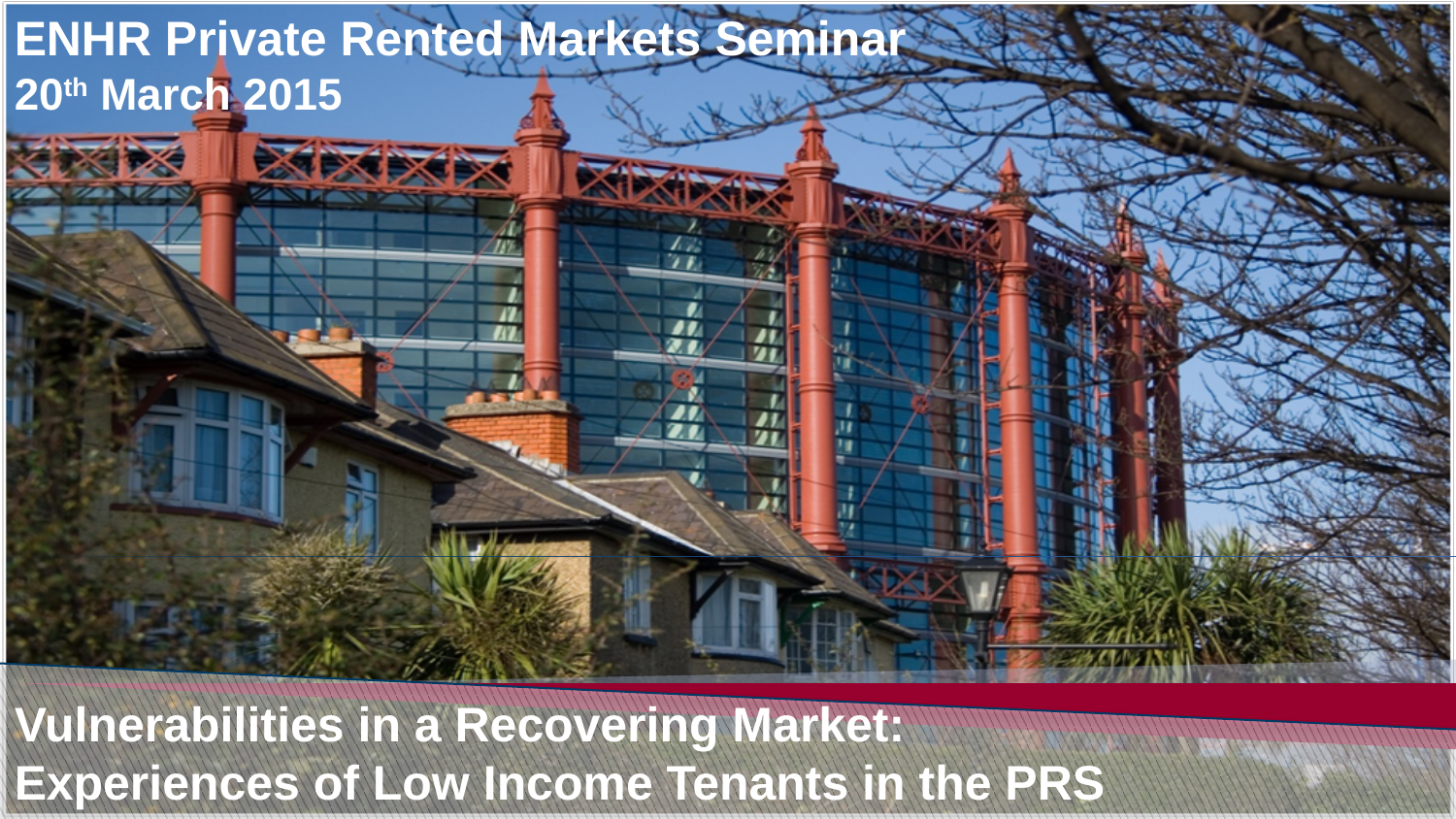

ENHR Private Rented Markets Seminar
20th March 2015
Vulnerabilities in a Recovering Market:
Experiences of Low Income Tenants in the PRS